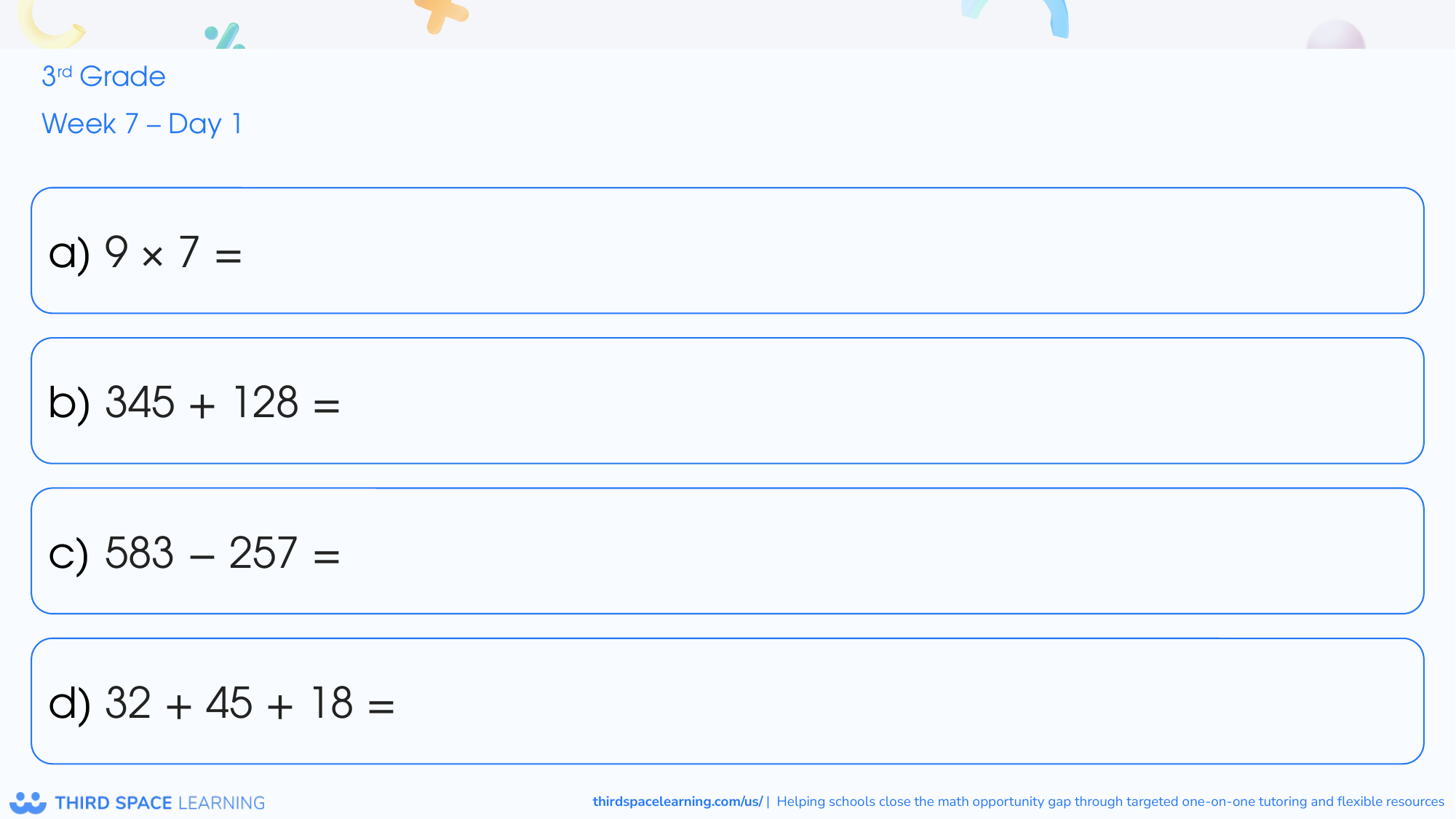

3rd Grade
Week 7 – Day 1
9 × 7 =
345 + 128 =
583 − 257 =
32 + 45 + 18 =